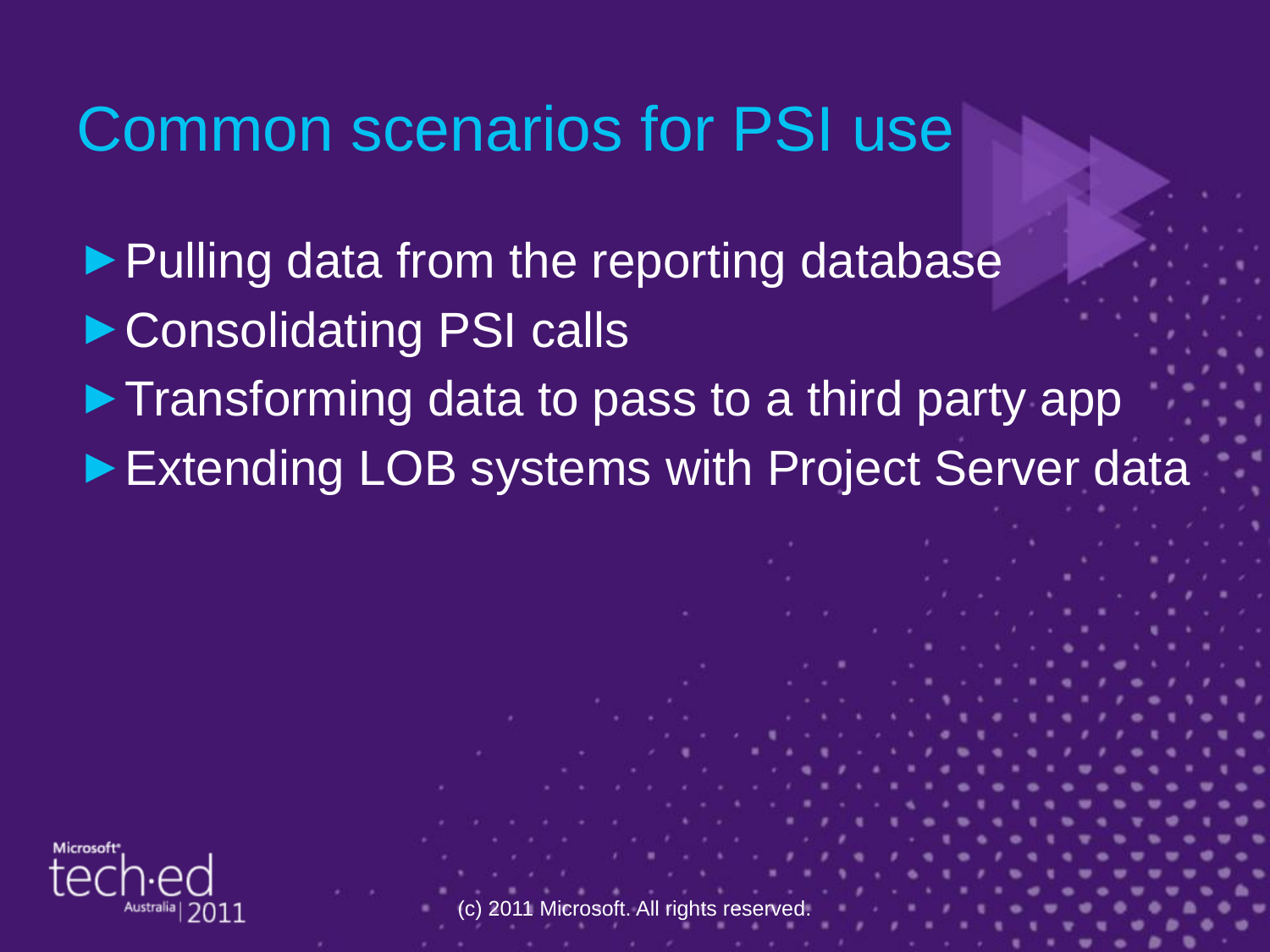

# Common scenarios for PSI use
Pulling data from the reporting database
Consolidating PSI calls
Transforming data to pass to a third party app
Extending LOB systems with Project Server data
(c) 2011 Microsoft. All rights reserved.